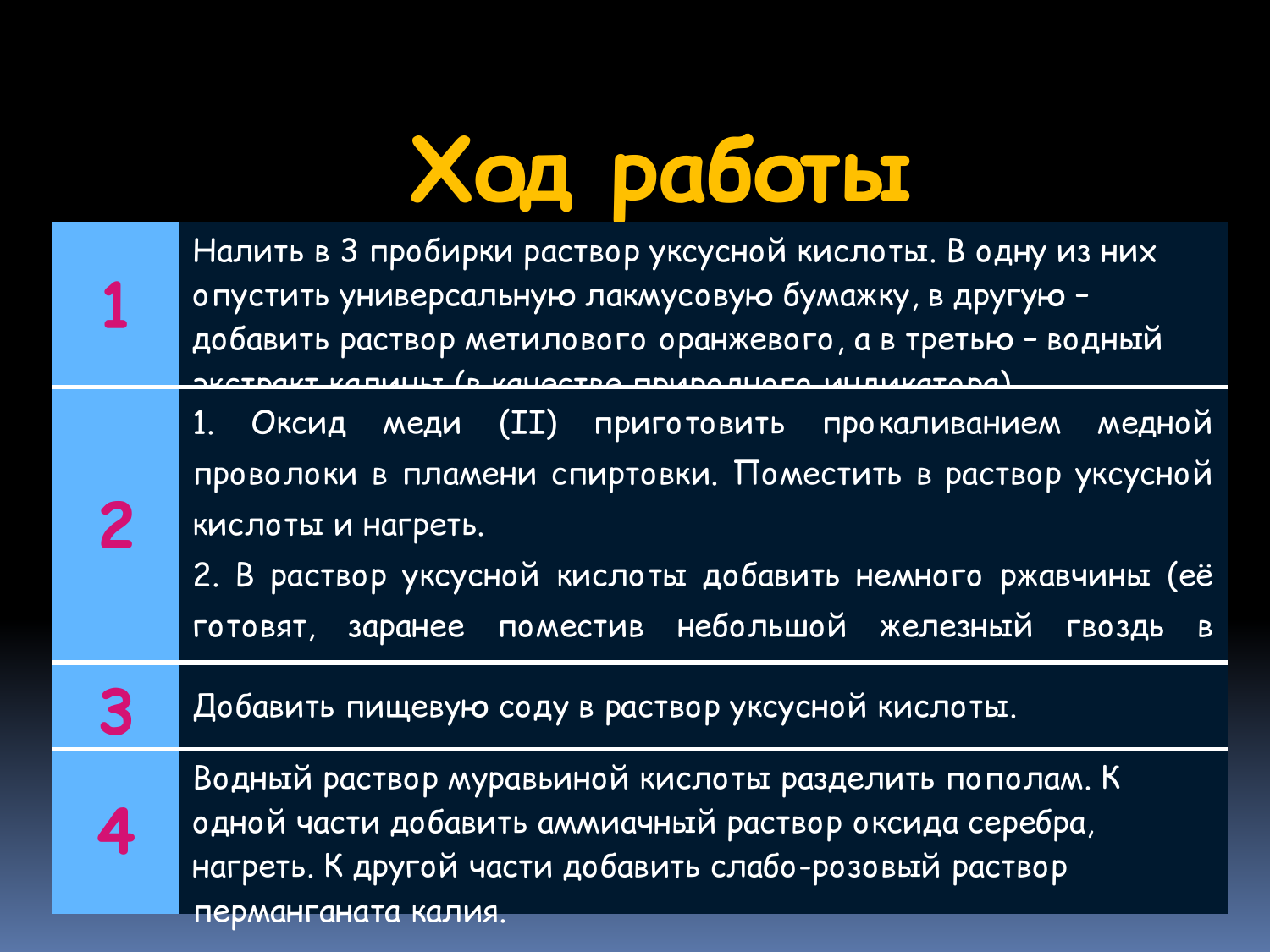

Ход работы
| 1 | Налить в 3 пробирки раствор уксусной кислоты. В одну из них опустить универсальную лакмусовую бумажку, в другую – добавить раствор метилового оранжевого, а в третью – водный экстракт калины (в качестве природного индикатора). |
| --- | --- |
| 2 | 1. Оксид меди (II) приготовить прокаливанием медной проволоки в пламени спиртовки. Поместить в раствор уксусной кислоты и нагреть. 2. В раствор уксусной кислоты добавить немного ржавчины (её готовят, заранее поместив небольшой железный гвоздь в химический стакан с водой). Нагреть. |
| 3 | Добавить пищевую соду в раствор уксусной кислоты. |
| 4 | Водный раствор муравьиной кислоты разделить пополам. К одной части добавить аммиачный раствор оксида серебра, нагреть. К другой части добавить слабо-розовый раствор перманганата калия. |